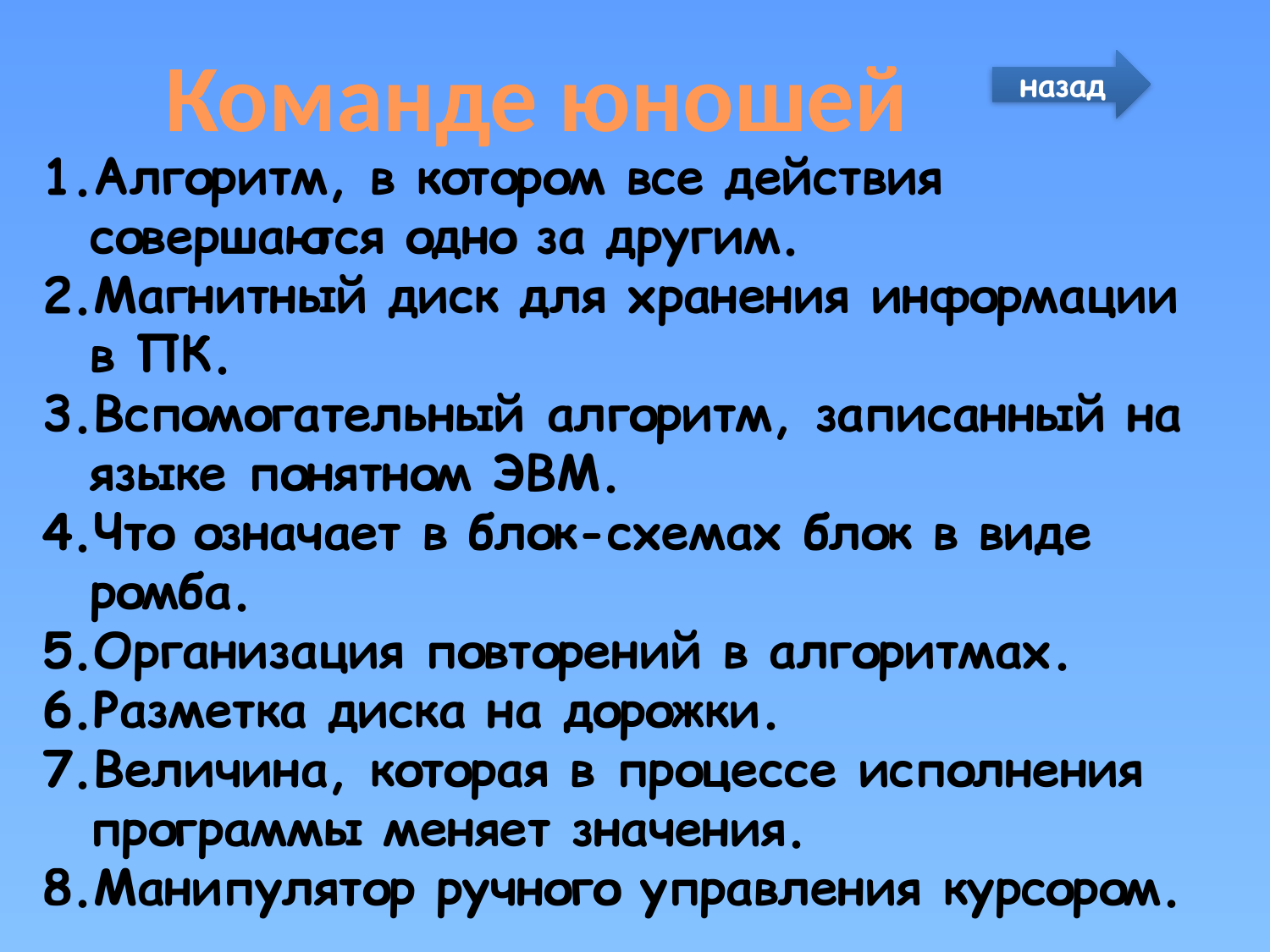

Команде юношей
назад
Алгоритм, в котором все действия совершаются одно за другим.
Магнитный диск для хранения информации в ПК.
Вспомогательный алгоритм, записанный на языке понятном ЭВМ.
Что означает в блок-схемах блок в виде ромба.
Организация повторений в алгоритмах.
Разметка диска на дорожки.
Величина, которая в процессе исполнения программы меняет значения.
Манипулятор ручного управления курсором.